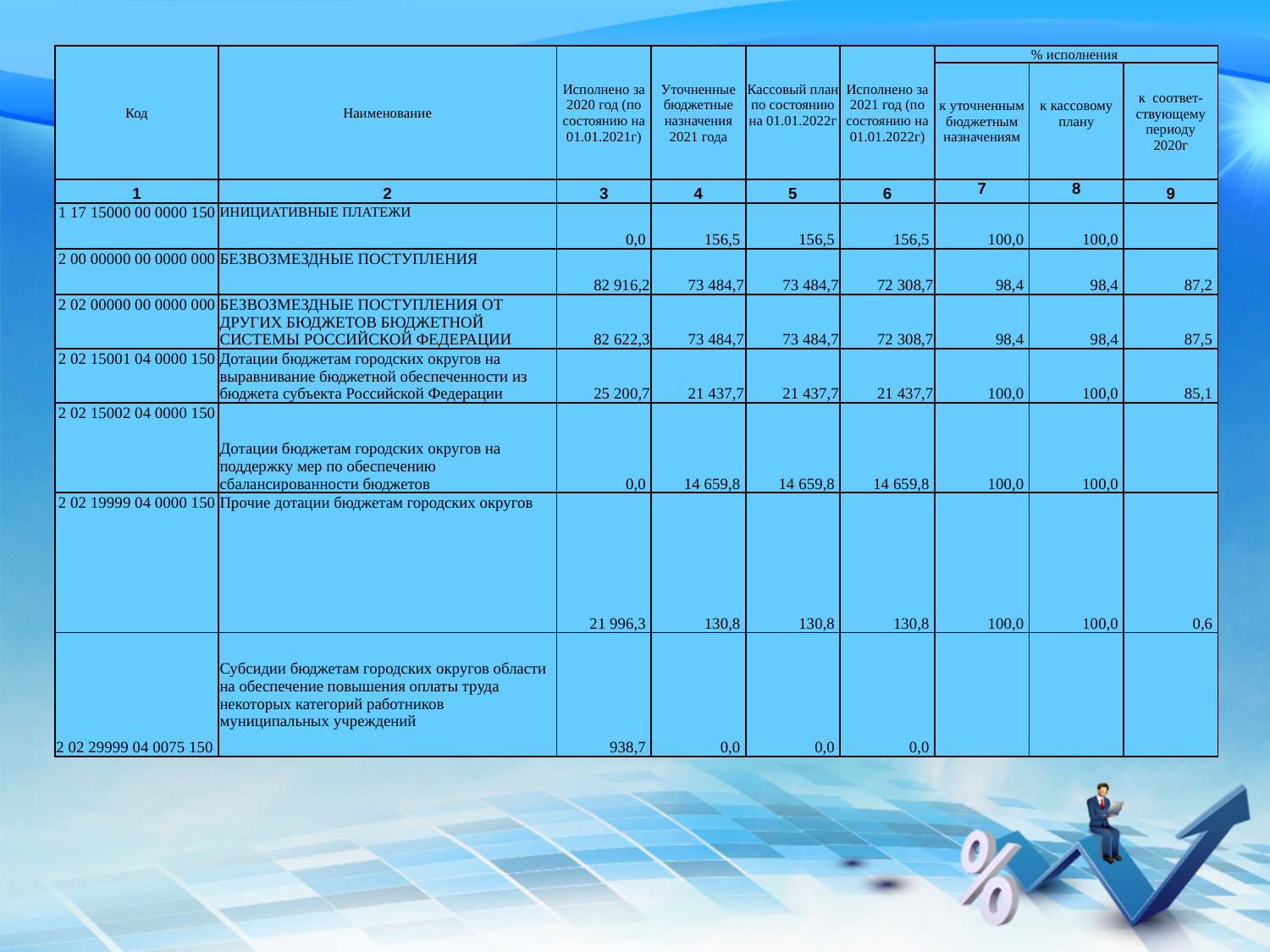

| Код | Наименование | Исполнено за 2020 год (по состоянию на 01.01.2021г) | Уточненные бюджетные назначения 2021 года | Кассовый план по состоянию на 01.01.2022г | Исполнено за 2021 год (по состоянию на 01.01.2022г) | % исполнения |  |  |
| --- | --- | --- | --- | --- | --- | --- | --- | --- |
|  |  |  |  |  |  | к уточненным бюджетным назначениям | к кассовому плану | к соответ-ствующему периоду 2020г |
| 1 | 2 | 3 | 4 | 5 | 6 | 7 | 8 | 9 |
| 1 17 15000 00 0000 150 | ИНИЦИАТИВНЫЕ ПЛАТЕЖИ | 0,0 | 156,5 | 156,5 | 156,5 | 100,0 | 100,0 |  |
| 2 00 00000 00 0000 000 | БЕЗВОЗМЕЗДНЫЕ ПОСТУПЛЕНИЯ | 82 916,2 | 73 484,7 | 73 484,7 | 72 308,7 | 98,4 | 98,4 | 87,2 |
| 2 02 00000 00 0000 000 | БЕЗВОЗМЕЗДНЫЕ ПОСТУПЛЕНИЯ ОТ ДРУГИХ БЮДЖЕТОВ БЮДЖЕТНОЙ СИСТЕМЫ РОССИЙСКОЙ ФЕДЕРАЦИИ | 82 622,3 | 73 484,7 | 73 484,7 | 72 308,7 | 98,4 | 98,4 | 87,5 |
| 2 02 15001 04 0000 150 | Дотации бюджетам городских округов на выравнивание бюджетной обеспеченности из бюджета субъекта Российской Федерации | 25 200,7 | 21 437,7 | 21 437,7 | 21 437,7 | 100,0 | 100,0 | 85,1 |
| 2 02 15002 04 0000 150 | Дотации бюджетам городских округов на поддержку мер по обеспечению сбалансированности бюджетов | 0,0 | 14 659,8 | 14 659,8 | 14 659,8 | 100,0 | 100,0 |  |
| 2 02 19999 04 0000 150 | Прочие дотации бюджетам городских округов | 21 996,3 | 130,8 | 130,8 | 130,8 | 100,0 | 100,0 | 0,6 |
| 2 02 29999 04 0075 150 | Субсидии бюджетам городских округов области на обеспечение повышения оплаты труда некоторых категорий работников муниципальных учреждений | 938,7 | 0,0 | 0,0 | 0,0 |  |  |  |